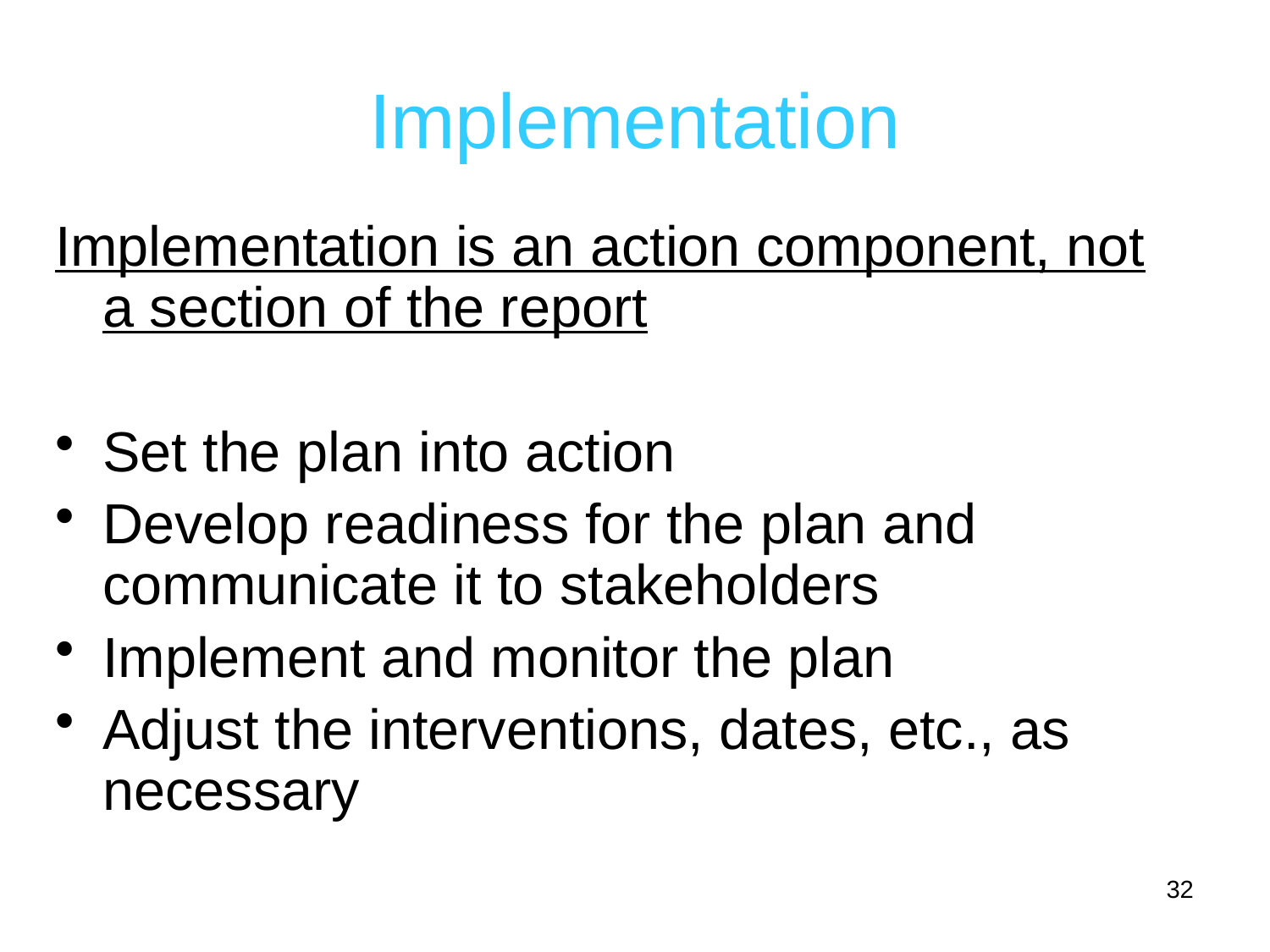

# Implementation
Implementation is an action component, not a section of the report

Set the plan into action
Develop readiness for the plan and communicate it to stakeholders
Implement and monitor the plan
Adjust the interventions, dates, etc., as necessary
32